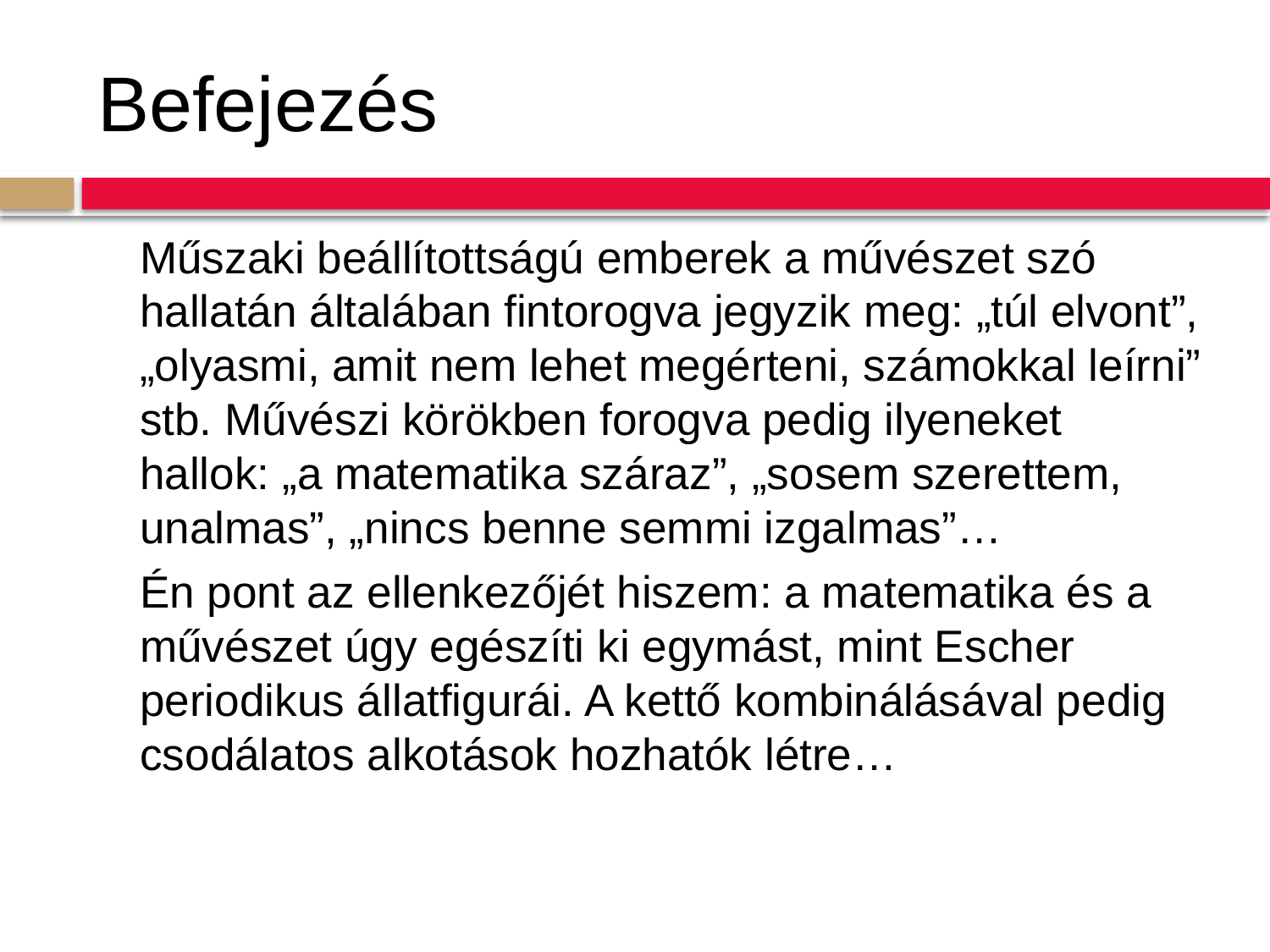

# Befejezés
		Műszaki beállítottságú emberek a művészet szó hallatán általában fintorogva jegyzik meg: „túl elvont”, „olyasmi, amit nem lehet megérteni, számokkal leírni” stb. Művészi körökben forogva pedig ilyeneket hallok: „a matematika száraz”, „sosem szerettem, unalmas”, „nincs benne semmi izgalmas”…
		Én pont az ellenkezőjét hiszem: a matematika és a művészet úgy egészíti ki egymást, mint Escher periodikus állatfigurái. A kettő kombinálásával pedig csodálatos alkotások hozhatók létre…